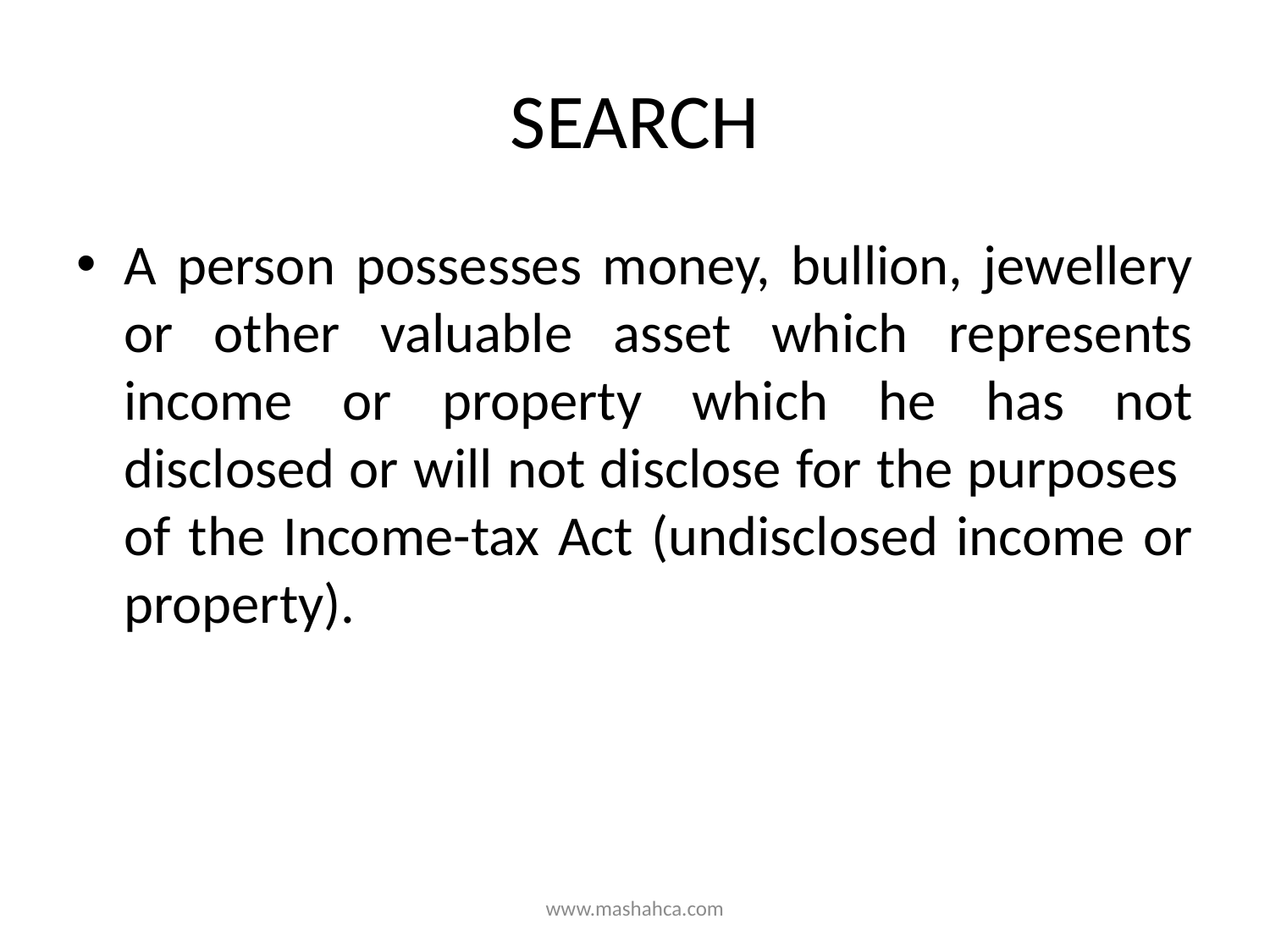

# SEARCH
A person possesses money, bullion, jewellery or other valuable asset which represents income or property which he has not disclosed or will not disclose for the purposes
of the Income-tax Act (undisclosed income or property).
www.mashahca.com